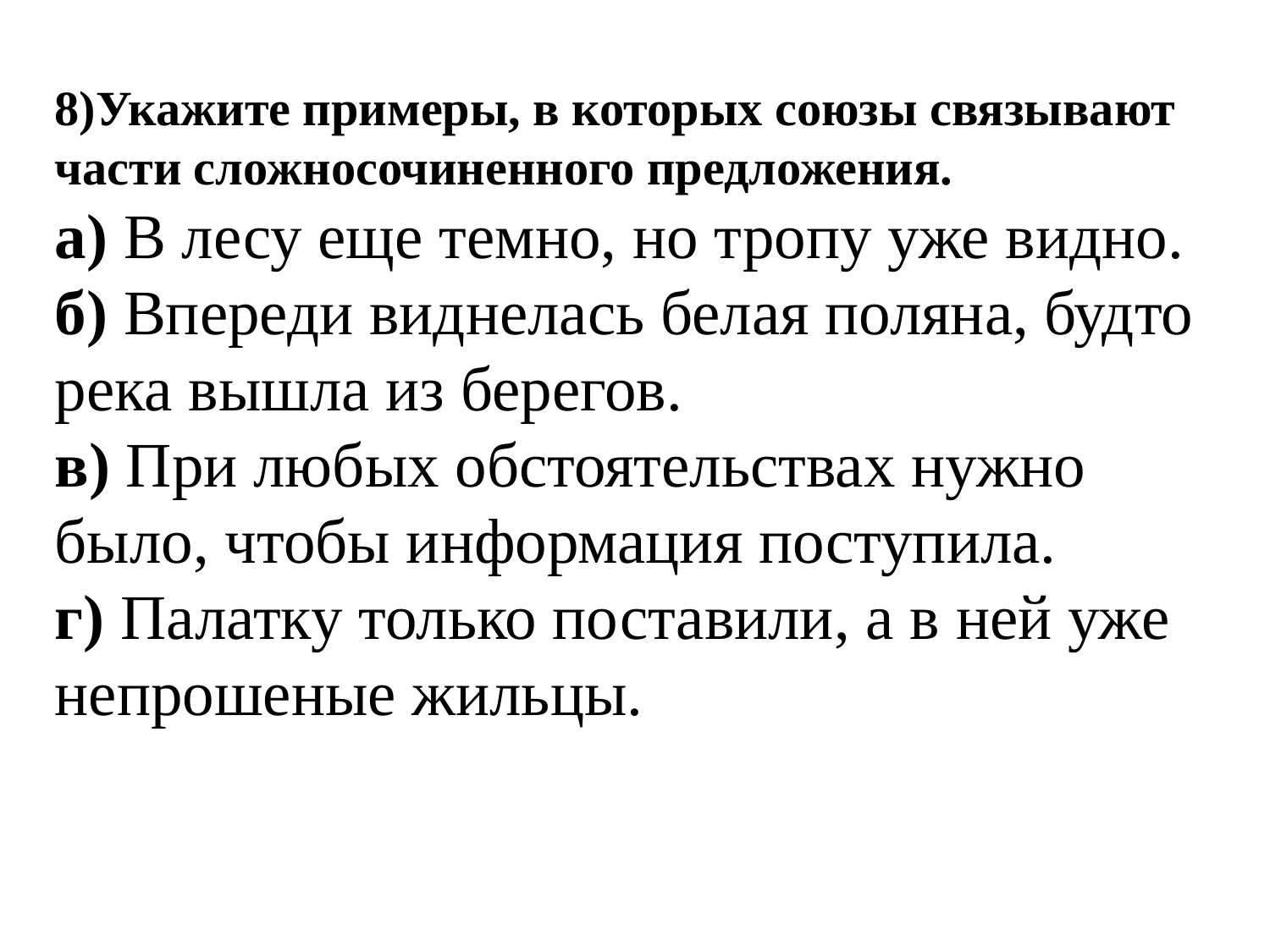

8)Укажите примеры, в которых союзы связывают части сложносочиненного предложения.
а) В лесу еще темно, но тропу уже видно.
б) Впереди виднелась белая поляна, будто река вышла из берегов.
в) При любых обстоятельствах нужно было, чтобы информация поступила.
г) Палатку только поставили, а в ней уже непрошеные жильцы.